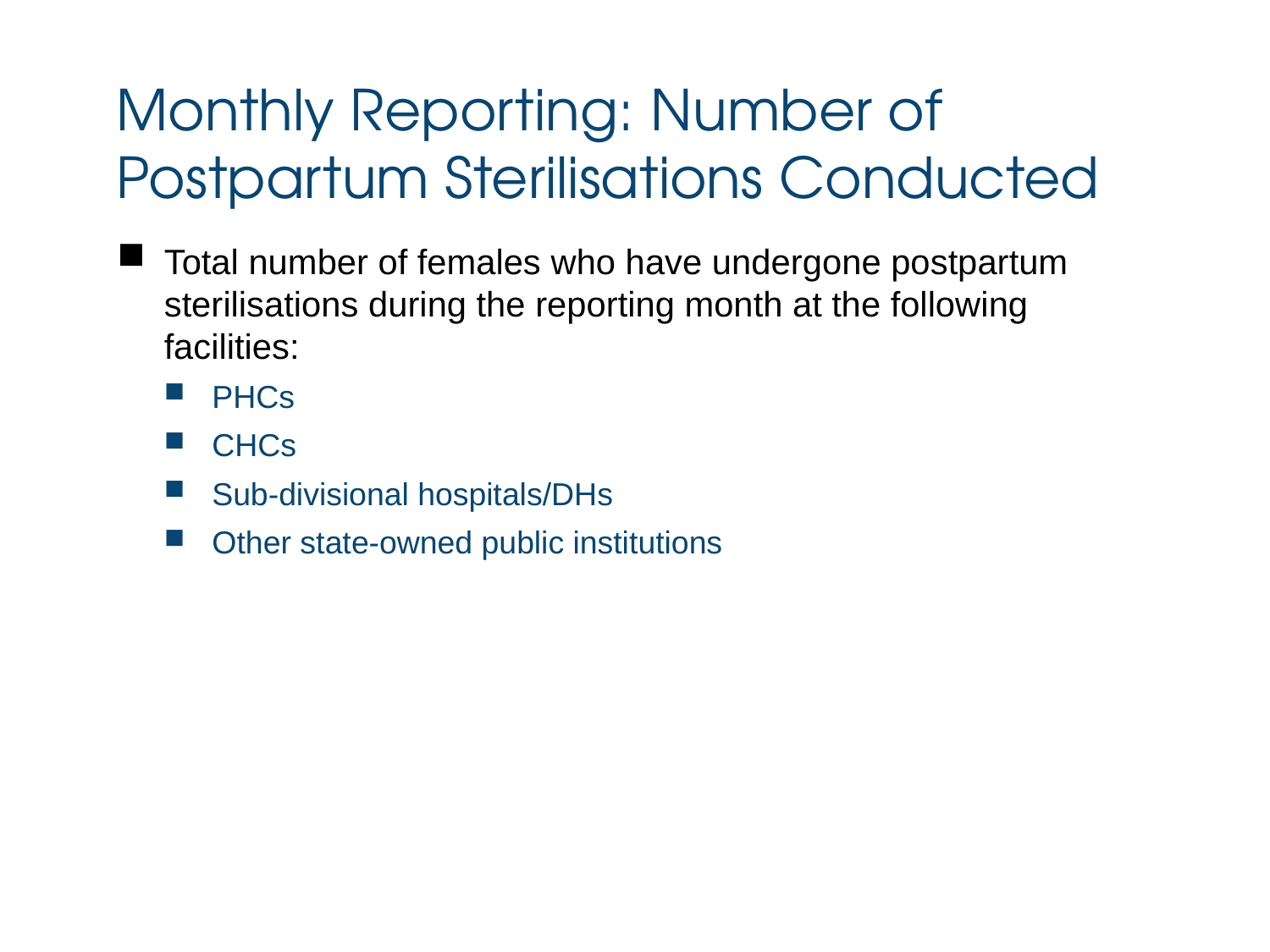

# Monthly Reporting: Number of Postpartum Sterilisations Conducted
Total number of females who have undergone postpartum sterilisations during the reporting month at the following facilities:
PHCs
CHCs
Sub-divisional hospitals/DHs
Other state-owned public institutions